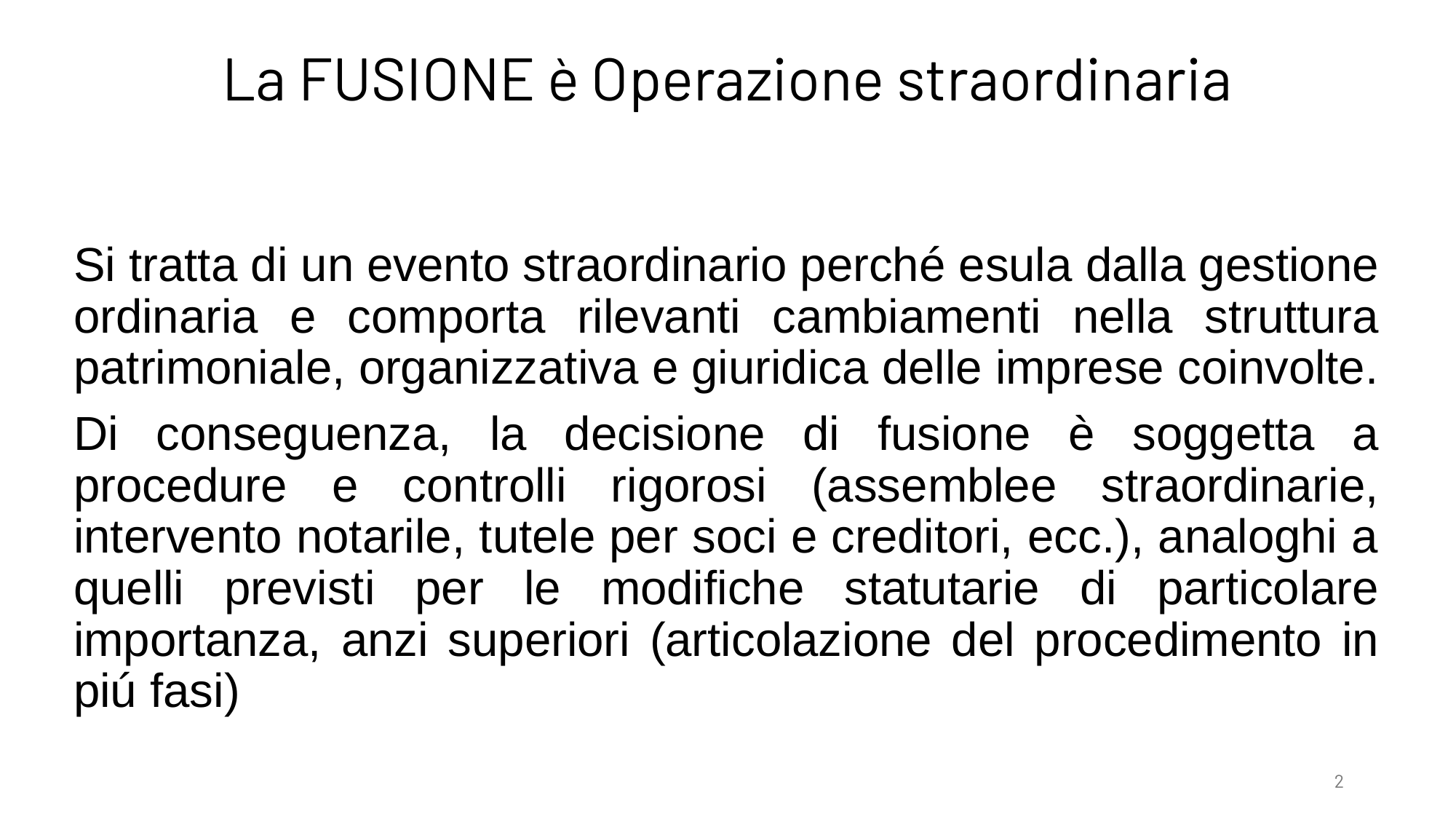

# La FUSIONE è Operazione straordinaria

Si tratta di un evento straordinario perché esula dalla gestione ordinaria e comporta rilevanti cambiamenti nella struttura patrimoniale, organizzativa e giuridica delle imprese coinvolte.
Di conseguenza, la decisione di fusione è soggetta a procedure e controlli rigorosi (assemblee straordinarie, intervento notarile, tutele per soci e creditori, ecc.), analoghi a quelli previsti per le modifiche statutarie di particolare importanza, anzi superiori (articolazione del procedimento in piú fasi)
2